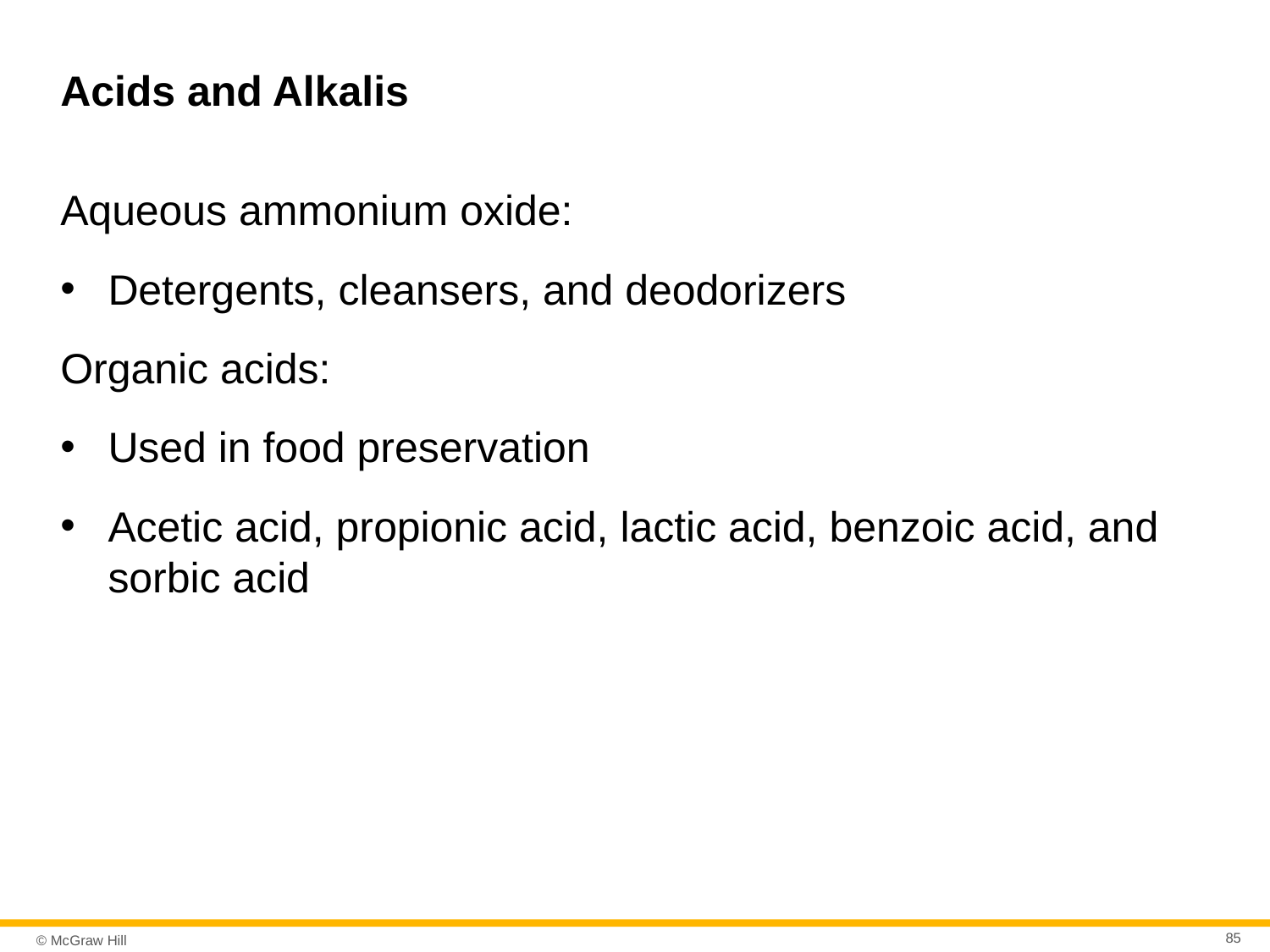

# Acids and Alkalis
Aqueous ammonium oxide:
Detergents, cleansers, and deodorizers
Organic acids:
Used in food preservation
Acetic acid, propionic acid, lactic acid, benzoic acid, and sorbic acid